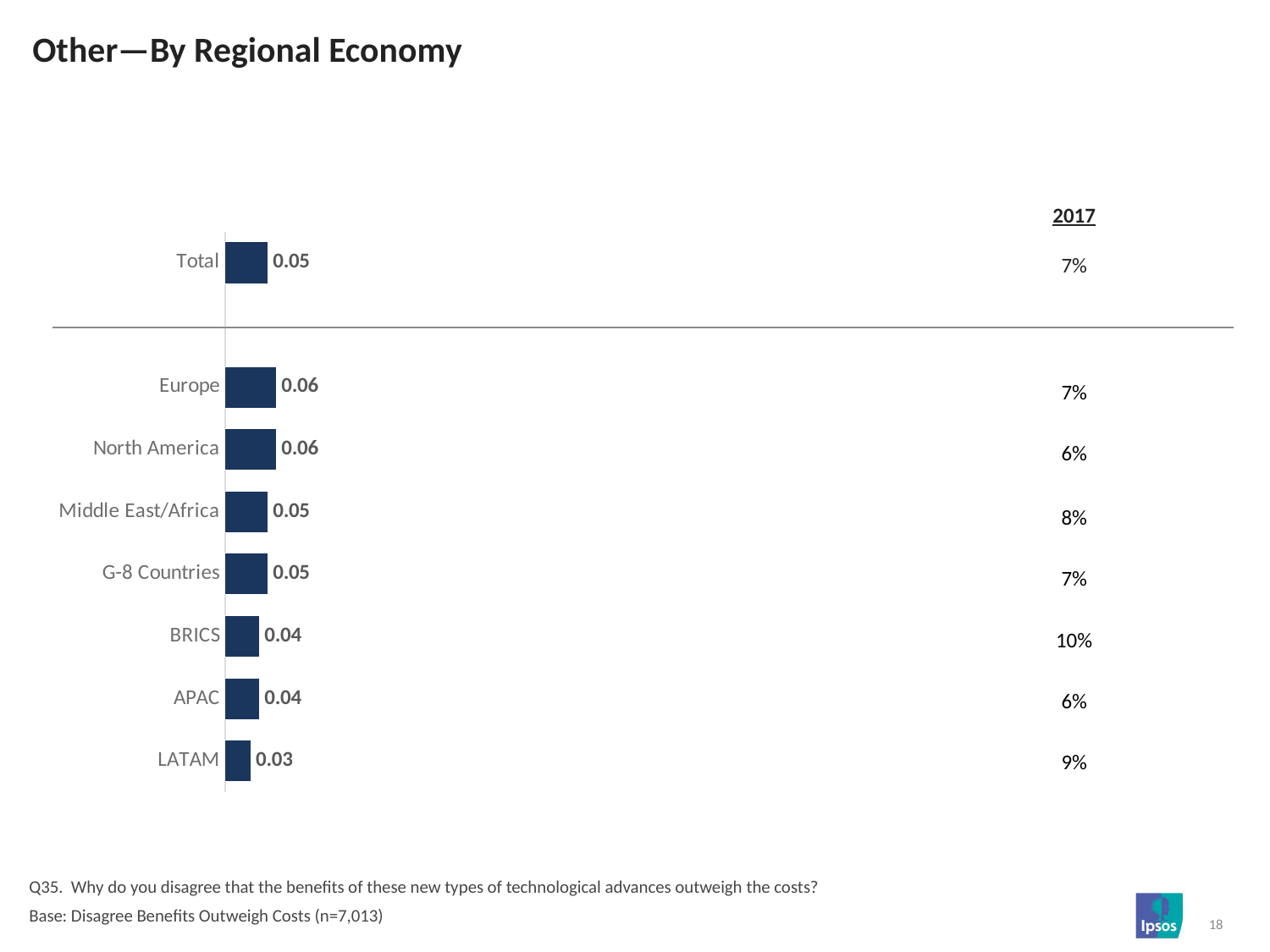

# Other—By Regional Economy
|  |
| --- |
| 2017 |
| 7% |
|  |
| 7% |
| 6% |
| 8% |
| 7% |
| 10% |
| 6% |
| 9% |
|  |

### Chart

| Category | Column2 |
|---|---|
| Total | 0.05 |
|  | None |
| Europe | 0.06 |
| North America | 0.06 |
| Middle East/Africa | 0.05 |
| G-8 Countries | 0.05 |
| BRICS | 0.04 |
| APAC | 0.04 |
| LATAM | 0.03 |
Q35.  Why do you disagree that the benefits of these new types of technological advances outweigh the costs?
Base: Disagree Benefits Outweigh Costs (n=7,013)